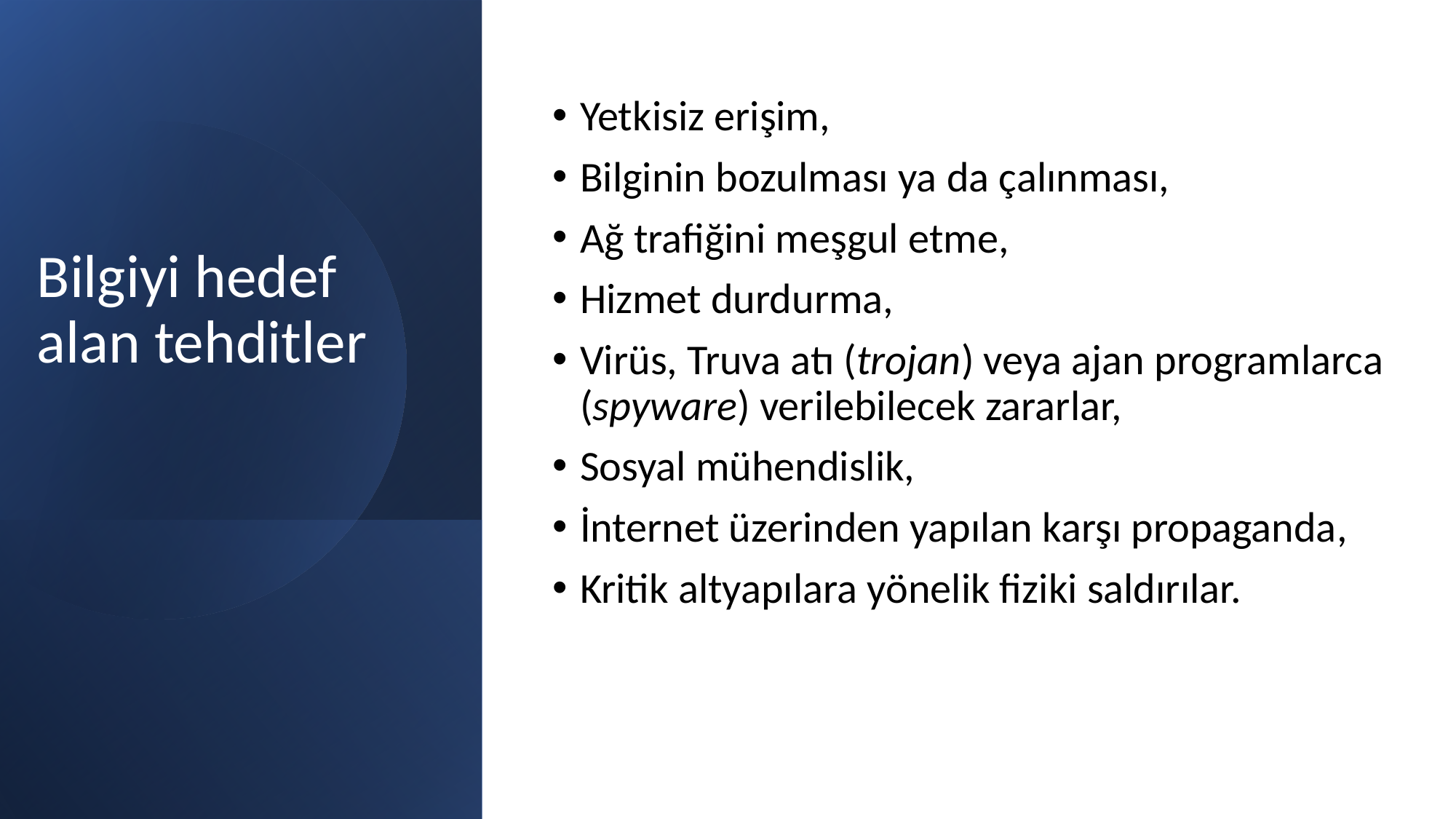

Yetkisiz erişim,
Bilginin bozulması ya da çalınması,
Ağ trafiğini meşgul etme,
Hizmet durdurma,
Virüs, Truva atı (trojan) veya ajan programlarca (spyware) verilebilecek zararlar,
Sosyal mühendislik,
İnternet üzerinden yapılan karşı propaganda,
Kritik altyapılara yönelik fiziki saldırılar.

# Bilgiyi hedef alan tehditler